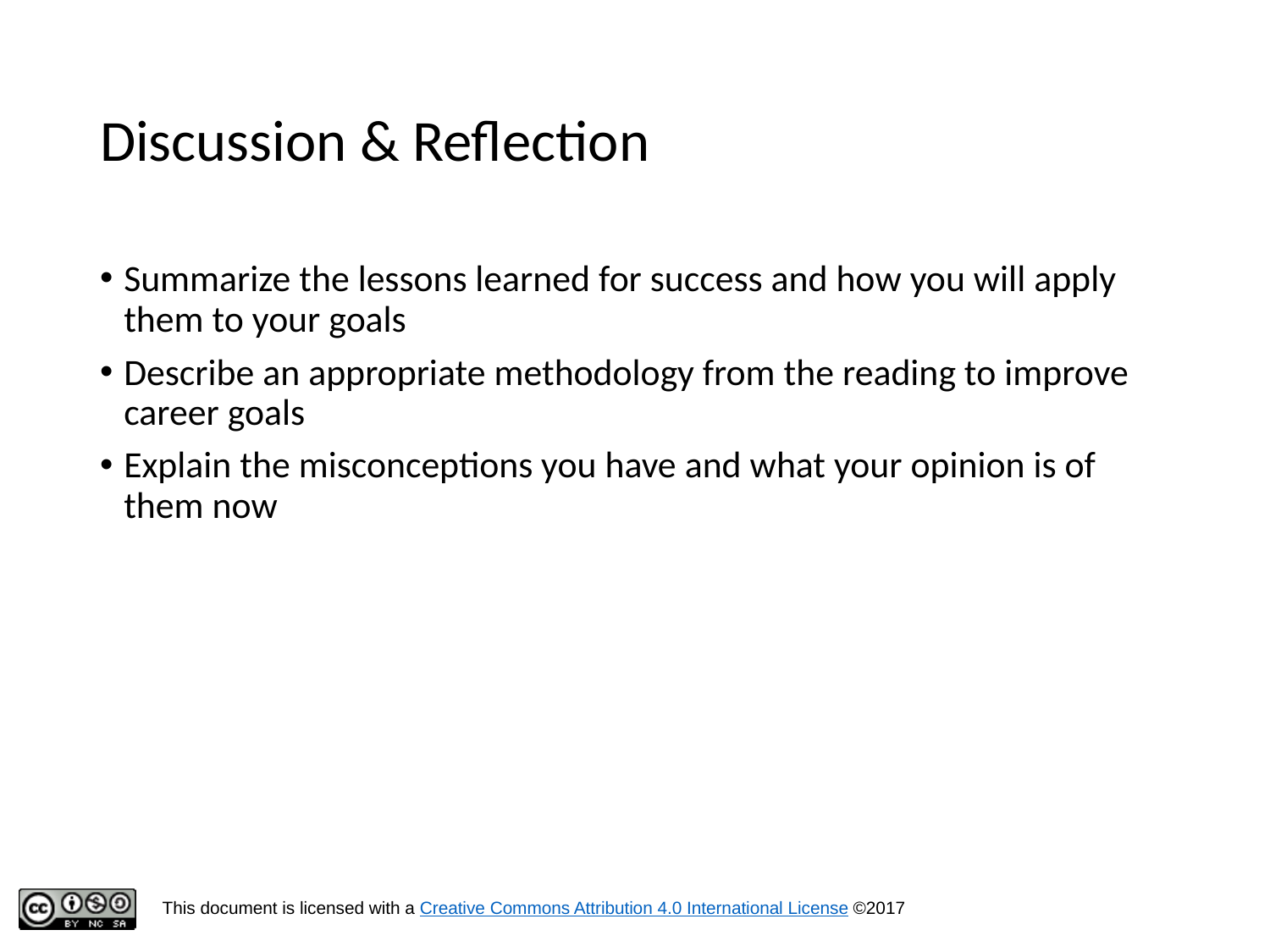

# Discussion & Reflection
Summarize the lessons learned for success and how you will apply them to your goals
Describe an appropriate methodology from the reading to improve career goals
Explain the misconceptions you have and what your opinion is of them now